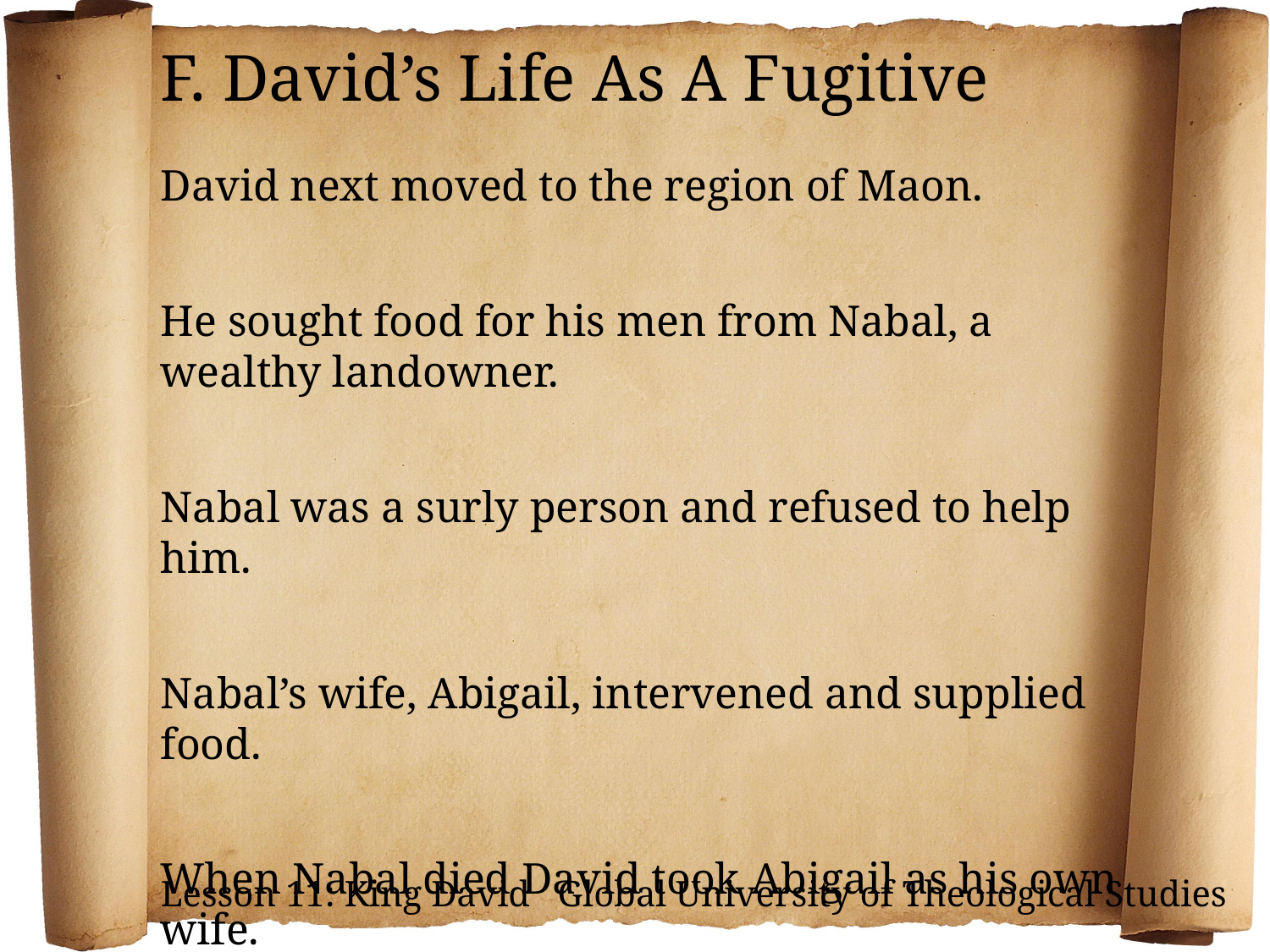

F. David’s Life As A Fugitive
David next moved to the region of Maon.

He sought food for his men from Nabal, a wealthy landowner.

Nabal was a surly person and refused to help him.

Nabal’s wife, Abigail, intervened and supplied food.

When Nabal died David took Abigail as his own wife.
Lesson 11: King David   Global University of Theological Studies